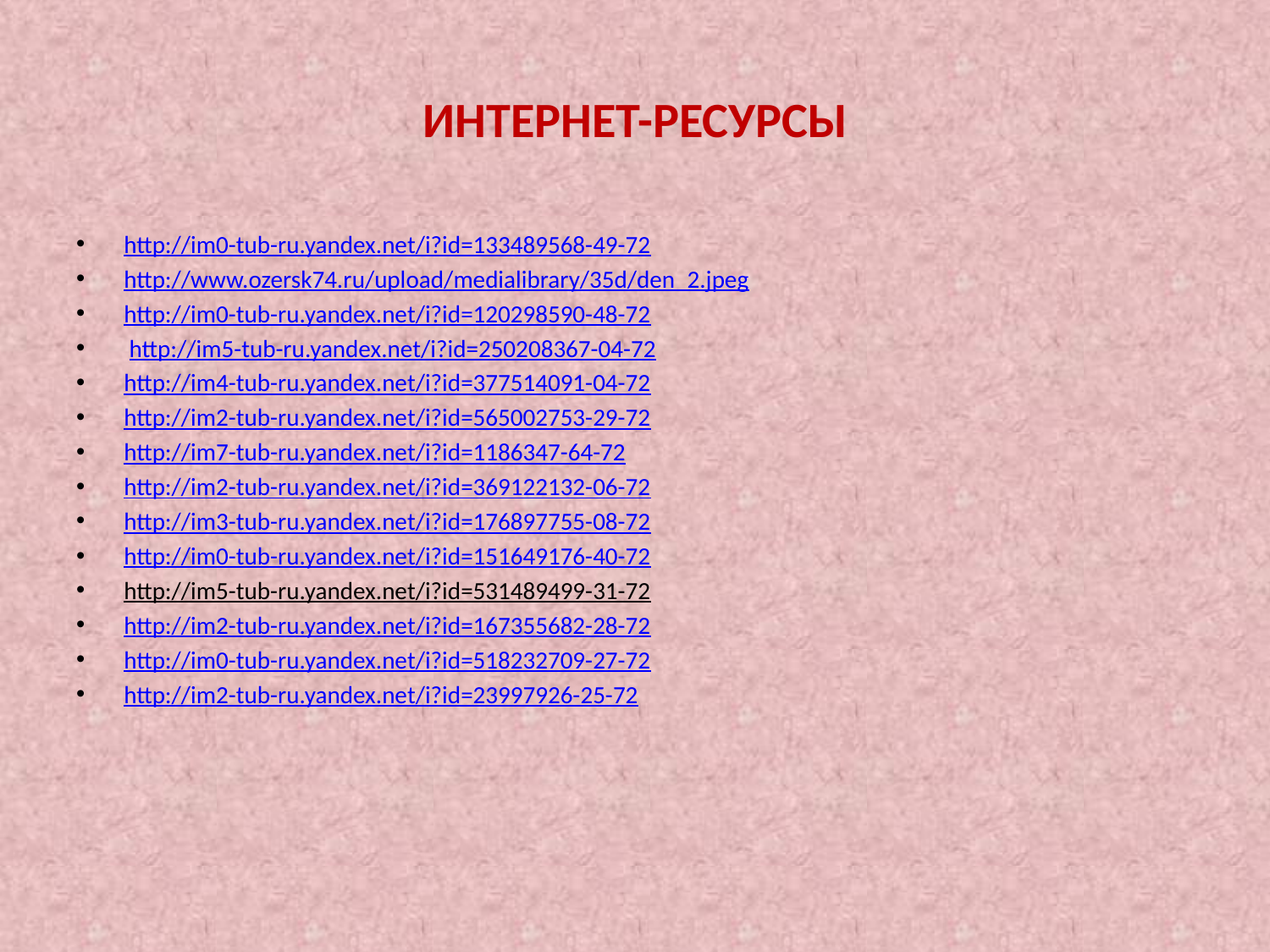

# ИНТЕРНЕТ-РЕСУРСЫ
http://im0-tub-ru.yandex.net/i?id=133489568-49-72
http://www.ozersk74.ru/upload/medialibrary/35d/den_2.jpeg
http://im0-tub-ru.yandex.net/i?id=120298590-48-72
 http://im5-tub-ru.yandex.net/i?id=250208367-04-72
http://im4-tub-ru.yandex.net/i?id=377514091-04-72
http://im2-tub-ru.yandex.net/i?id=565002753-29-72
http://im7-tub-ru.yandex.net/i?id=1186347-64-72
http://im2-tub-ru.yandex.net/i?id=369122132-06-72
http://im3-tub-ru.yandex.net/i?id=176897755-08-72
http://im0-tub-ru.yandex.net/i?id=151649176-40-72
http://im5-tub-ru.yandex.net/i?id=531489499-31-72
http://im2-tub-ru.yandex.net/i?id=167355682-28-72
http://im0-tub-ru.yandex.net/i?id=518232709-27-72
http://im2-tub-ru.yandex.net/i?id=23997926-25-72